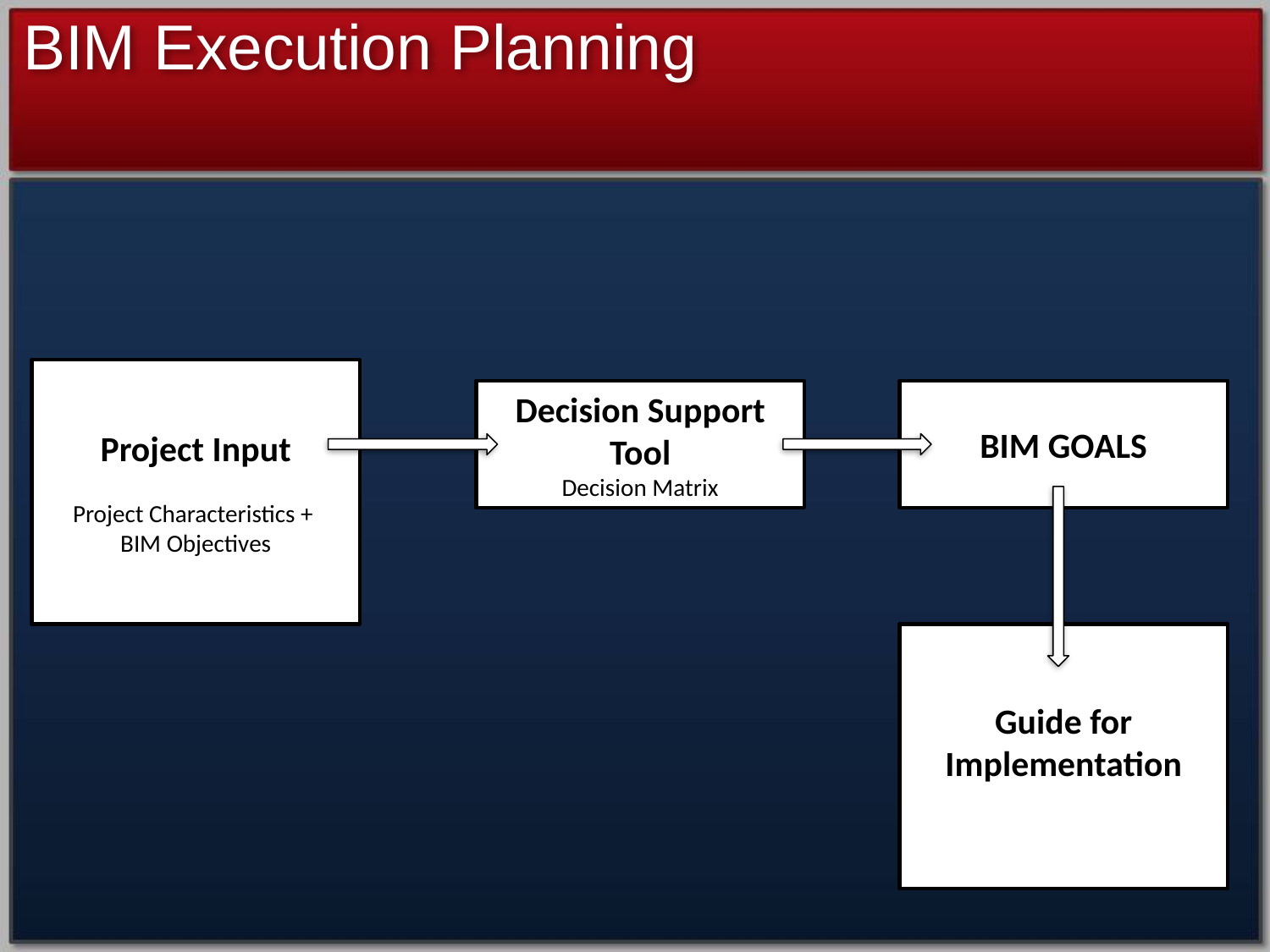

BIM Execution Planning
Project Input

Project Characteristics +
BIM Objectives
Decision Support
Tool
Decision Matrix
BIM GOALS

Guide for Implementation